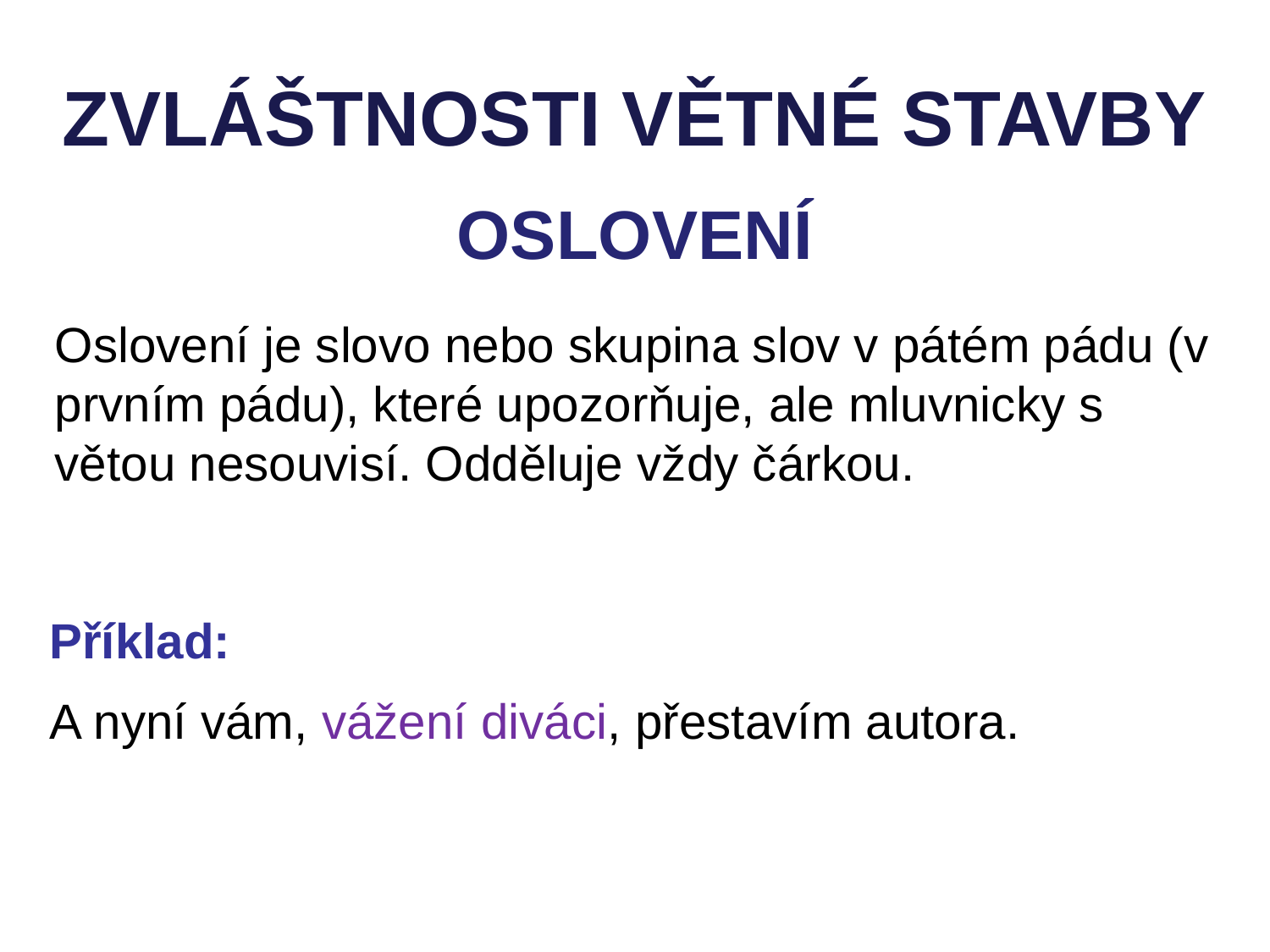

ZVLÁŠTNOSTI VĚTNÉ STAVBY
OSLOVENÍ
Oslovení je slovo nebo skupina slov v pátém pádu (v prvním pádu), které upozorňuje, ale mluvnicky s větou nesouvisí. Odděluje vždy čárkou.
Příklad:
A nyní vám, vážení diváci, přestavím autora.